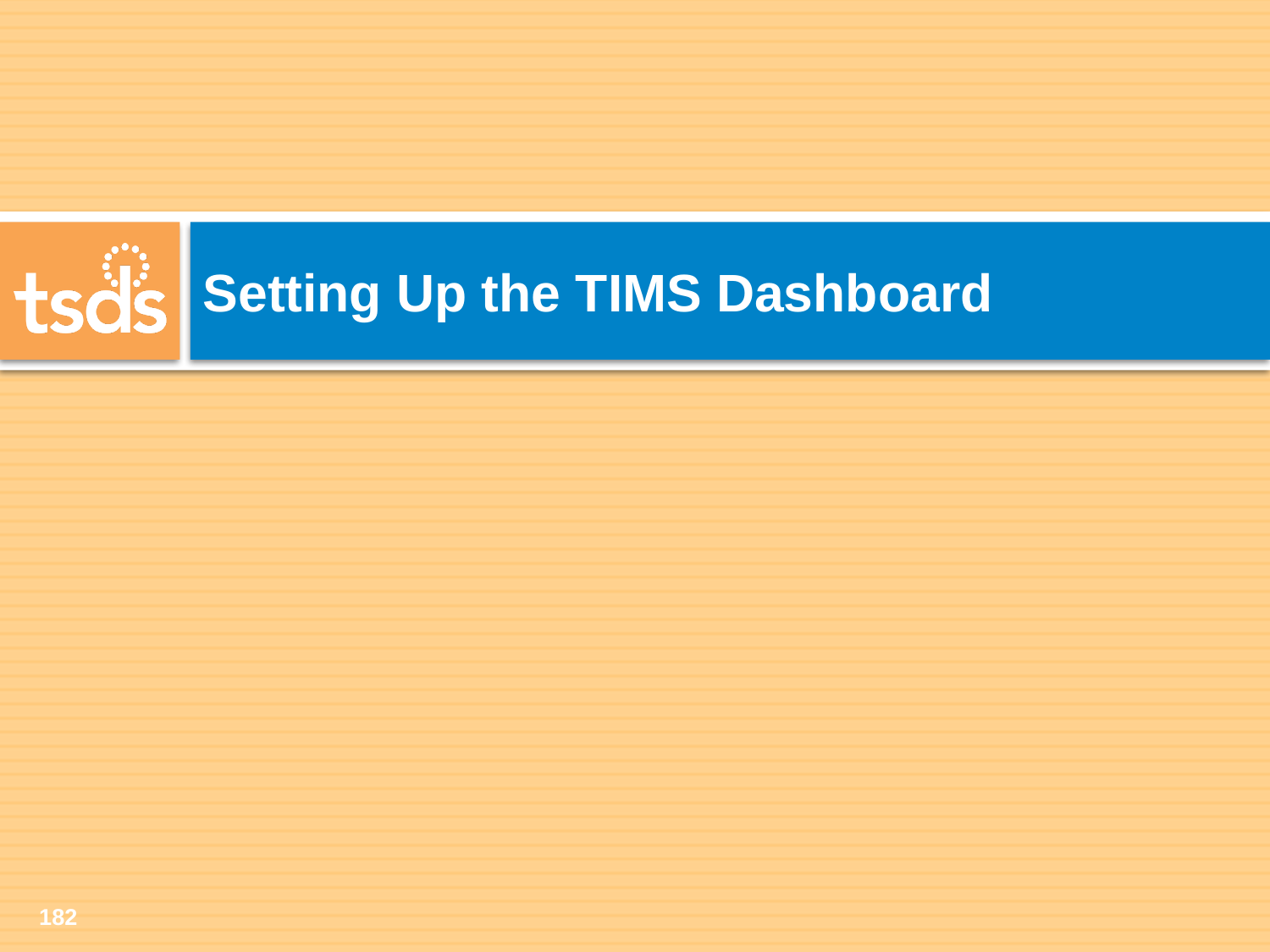

# Setting Up the TIMS Dashboard
182